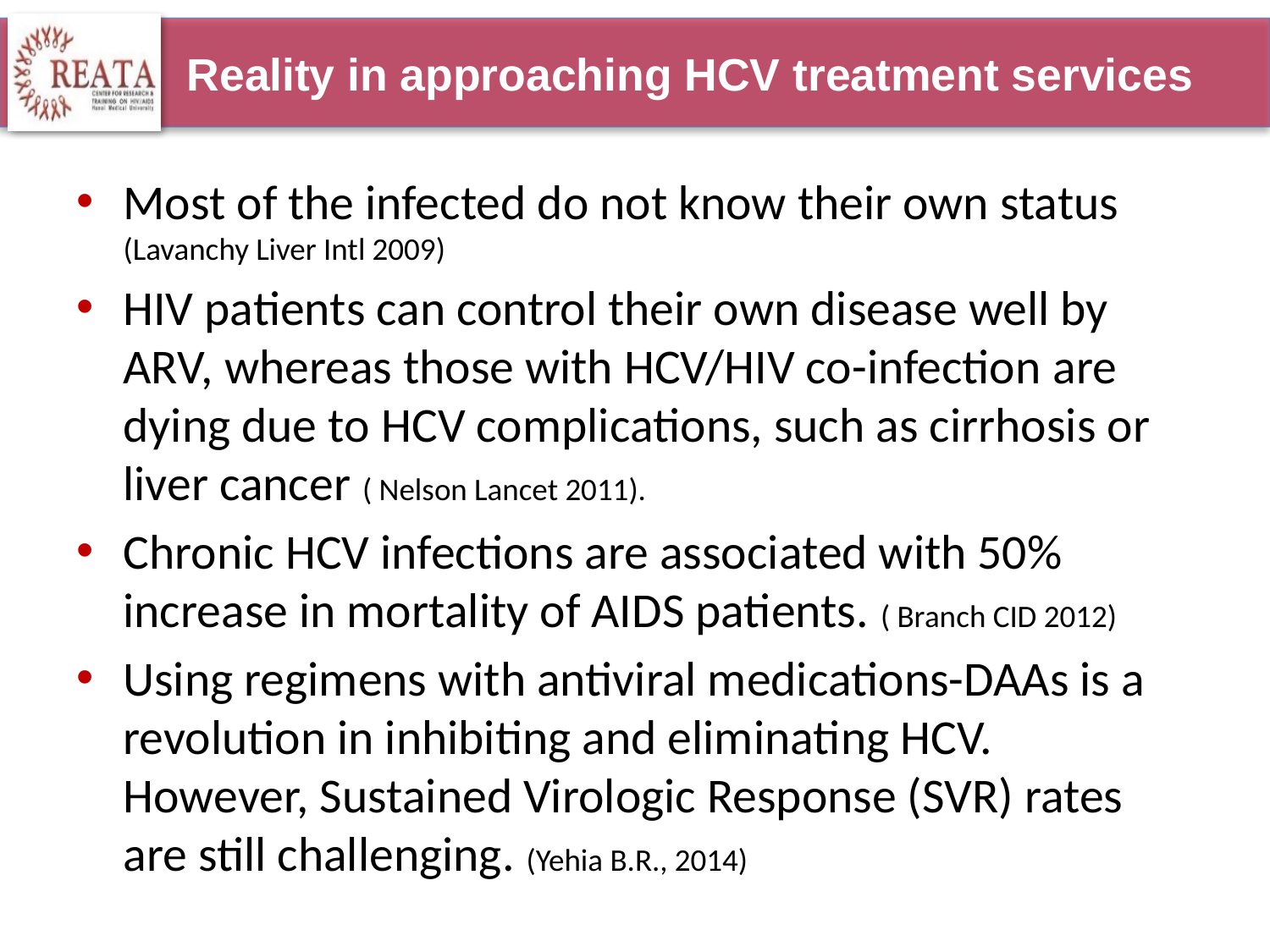

# Reality in approaching HCV treatment services
Most of the infected do not know their own status (Lavanchy Liver Intl 2009)
HIV patients can control their own disease well by ARV, whereas those with HCV/HIV co-infection are dying due to HCV complications, such as cirrhosis or liver cancer ( Nelson Lancet 2011).
Chronic HCV infections are associated with 50% increase in mortality of AIDS patients. ( Branch CID 2012)
Using regimens with antiviral medications-DAAs is a revolution in inhibiting and eliminating HCV. However, Sustained Virologic Response (SVR) rates are still challenging. (Yehia B.R., 2014)